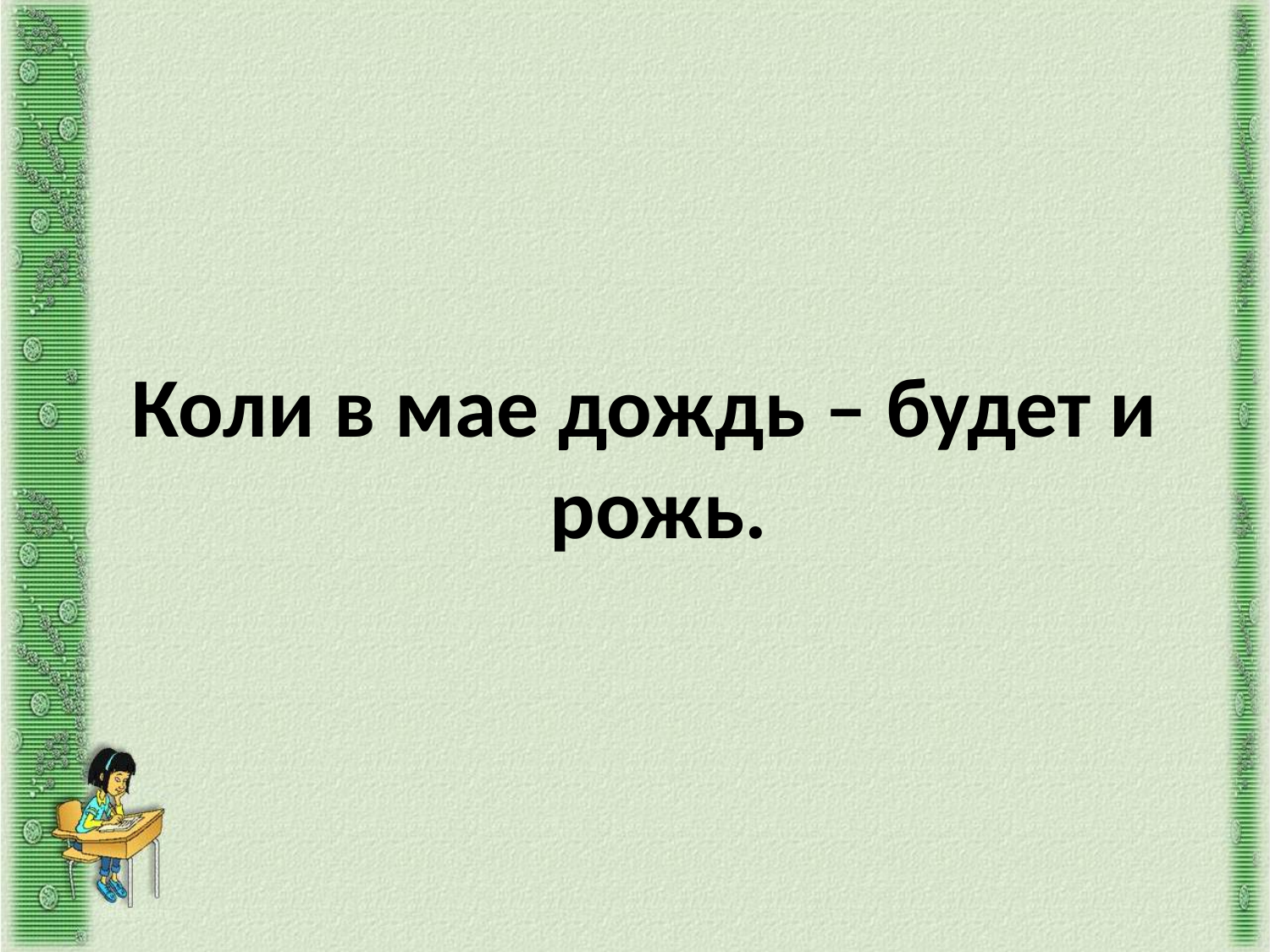

#

 Коли в мае дождь – будет и рожь.